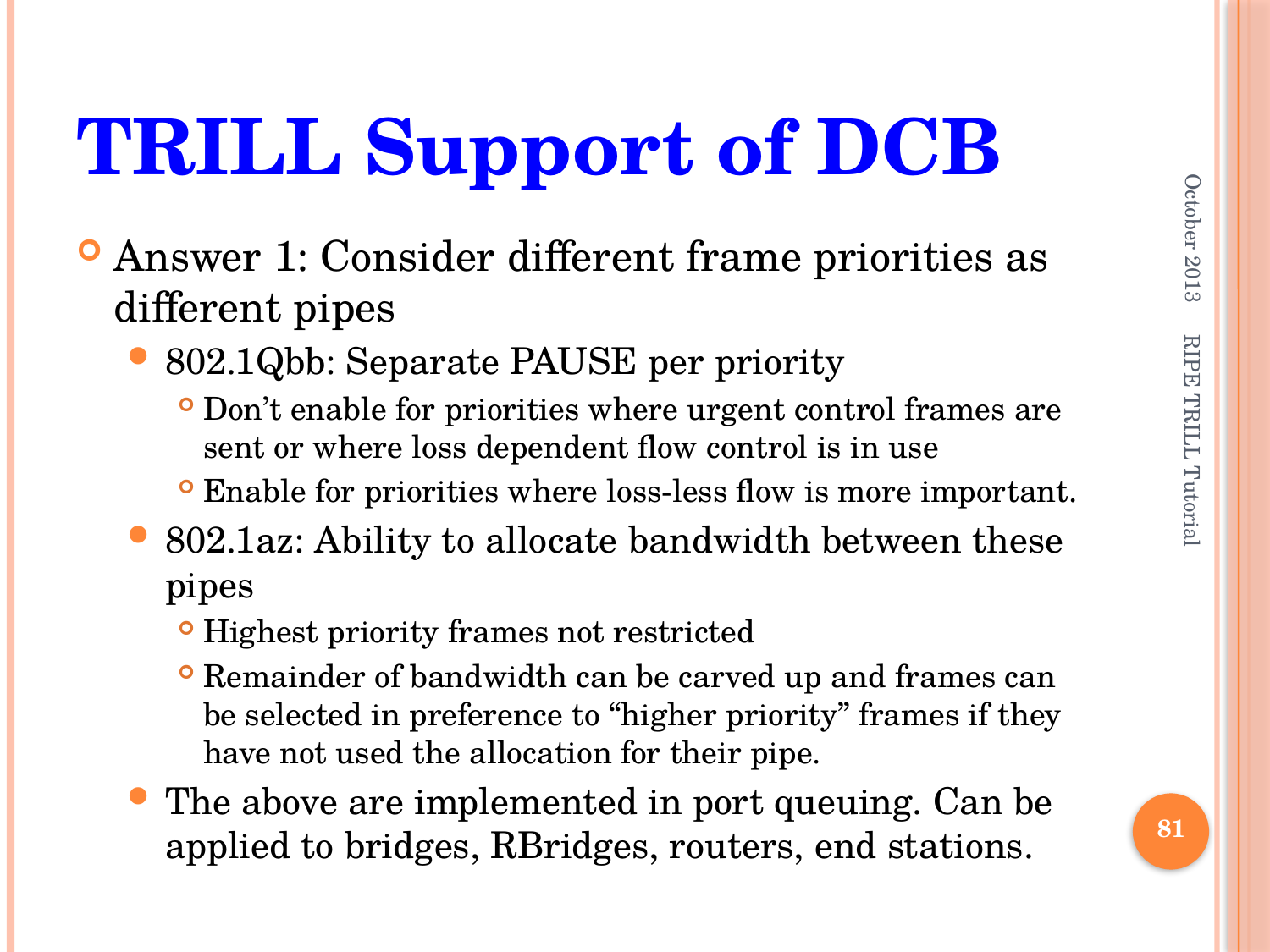

# TRILL Support of DCB
October 2013
Answer 1: Consider different frame priorities as different pipes
802.1Qbb: Separate PAUSE per priority
Don’t enable for priorities where urgent control frames are sent or where loss dependent flow control is in use
Enable for priorities where loss-less flow is more important.
802.1az: Ability to allocate bandwidth between these pipes
Highest priority frames not restricted
Remainder of bandwidth can be carved up and frames can be selected in preference to “higher priority” frames if they have not used the allocation for their pipe.
The above are implemented in port queuing. Can be applied to bridges, RBridges, routers, end stations.
RIPE TRILL Tutorial
81